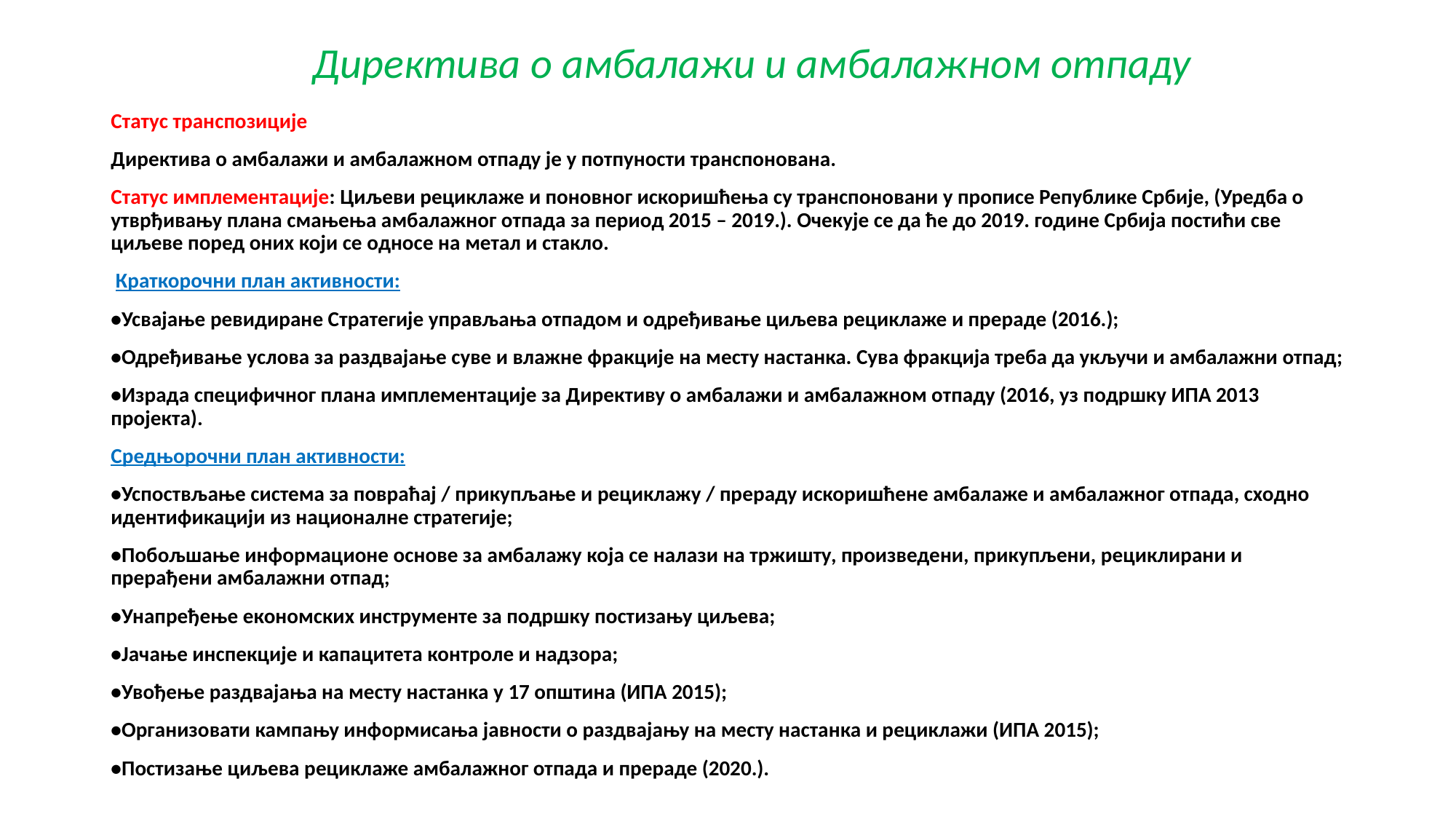

# Директива о амбалажи и амбалажном отпаду
Статус транспозиције
Директива о амбалажи и амбалажном отпаду је у потпуности транспонована.
Статус имплементације: Циљеви рециклаже и поновног искоришћења су транспоновани у прописе Републике Србије, (Уредба о утврђивању плана смањења амбалажног отпада за период 2015 – 2019.). Очекује се да ће до 2019. године Србија постићи све циљеве поред оних који се односе на метал и стакло.
 Краткорочни план активности:
•Усвајање ревидиране Стратегије управљања отпадом и одређивање циљева рециклаже и прераде (2016.);
•Одређивање услова за раздвајање суве и влажне фракције на месту настанка. Сува фракција треба да укључи и амбалажни отпад;
•Израда специфичног плана имплементације за Директиву о амбалажи и амбалажном отпаду (2016, уз подршку ИПА 2013 пројекта).
Средњорочни план активности:
•Успоствљање система за повраћај / прикупљање и рециклажу / прераду искоришћене амбалаже и амбалажног отпада, сходно идентификацији из националне стратегије;
•Побољшање информационе основе за амбалажу која се налази на тржишту, произведени, прикупљени, рециклирани и прерађени амбалажни отпад;
•Унапређење економских инструменте за подршку постизању циљева;
•Јачање инспекције и капацитета контроле и надзора;
•Увођење раздвајања на месту настанка у 17 општина (ИПА 2015);
•Организовати кампању информисања јавности о раздвајању на месту настанка и рециклажи (ИПА 2015);
•Постизање циљева рециклаже амбалажног отпада и прераде (2020.).